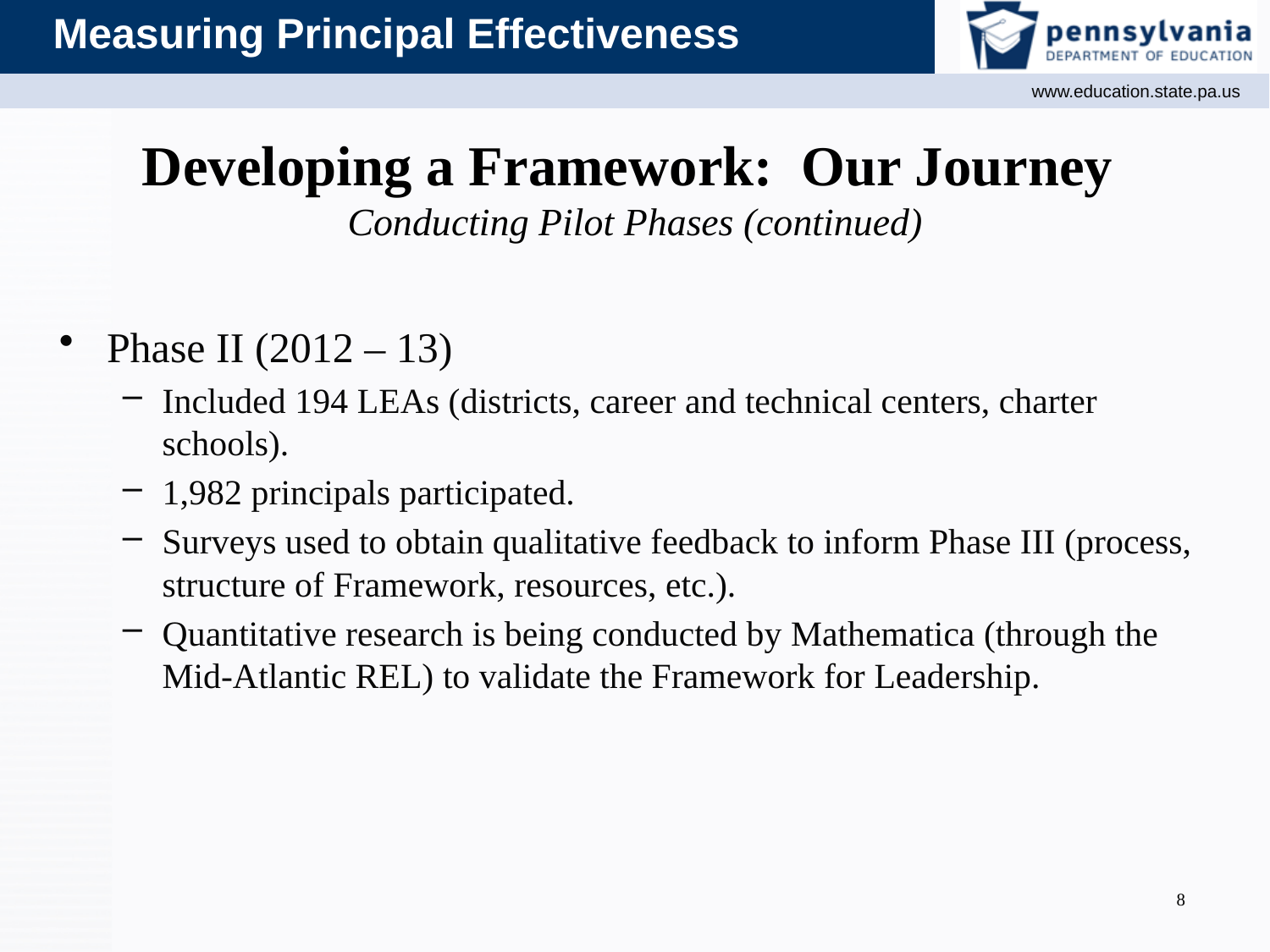

# Developing a Framework:  Our Journey Conducting Pilot Phases (continued)

Phase II (2012 – 13)
Included 194 LEAs (districts, career and technical centers, charter schools).
1,982 principals participated.
Surveys used to obtain qualitative feedback to inform Phase III (process, structure of Framework, resources, etc.).
Quantitative research is being conducted by Mathematica (through the Mid-Atlantic REL) to validate the Framework for Leadership.

8